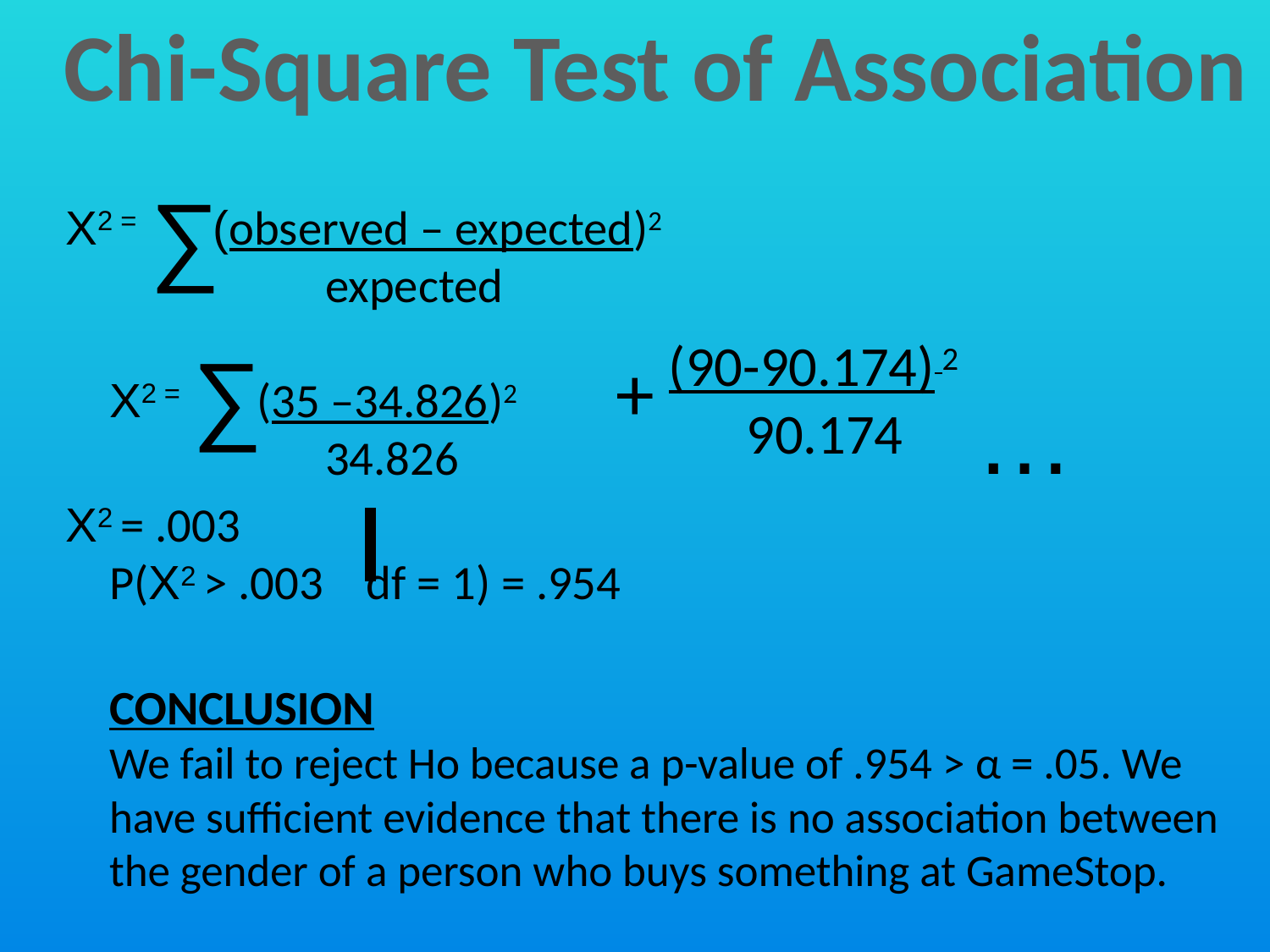

Chi-Square Test of Association
∑
X2 =          (observed – expected)2
                                  expected
X2 =          (35 –34.826)2
                                  34.826
X2 = .003
P(X2 > .003    df = 1) = .954
CONCLUSION
We fail to reject Ho because a p-value of .954 > α = .05. We have sufficient evidence that there is no association between the gender of a person who buys something at GameStop.

∑
(90-90.174) 2
    90.174

+
…